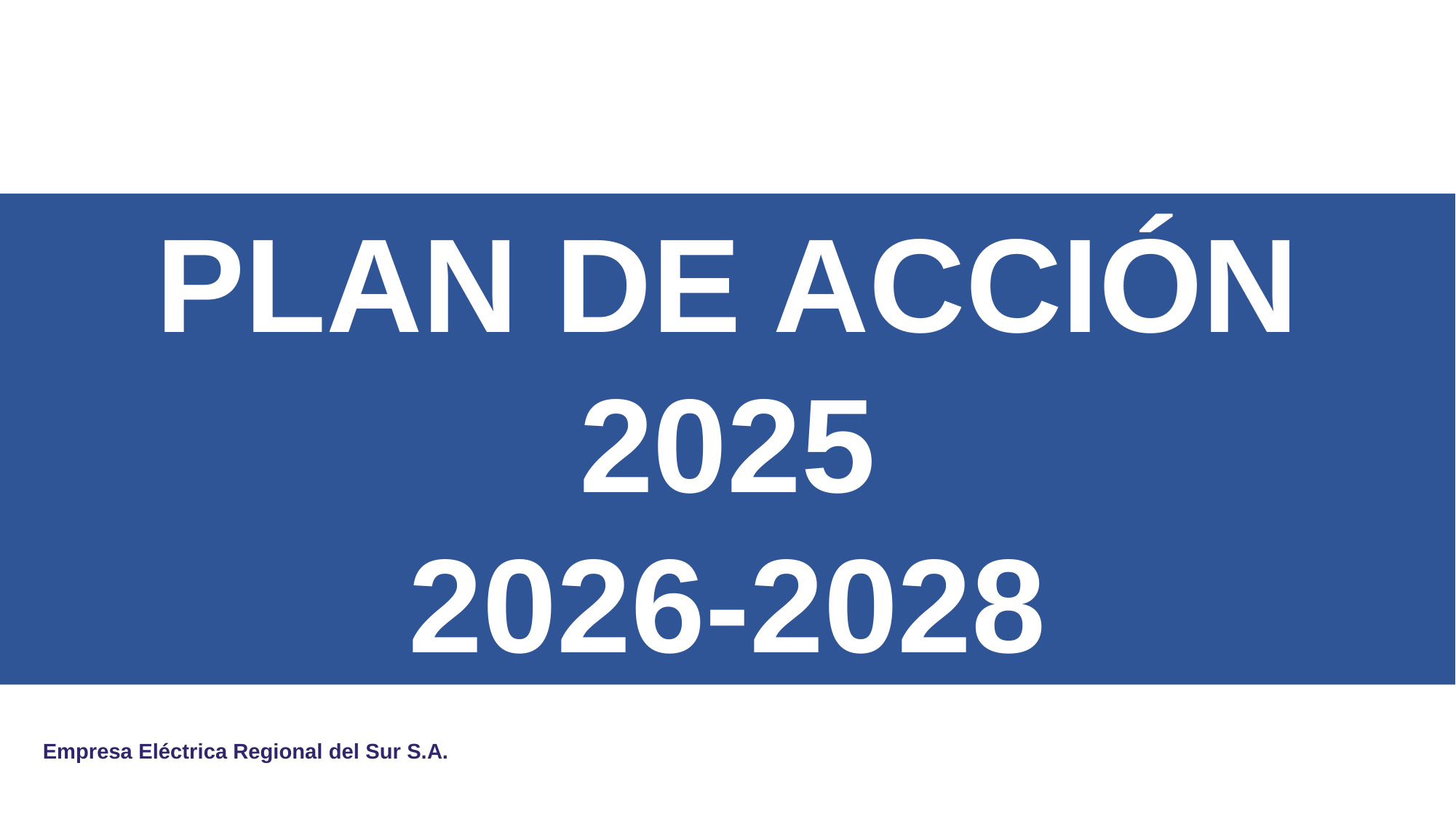

PLAN DE ACCIÓN
2025
2026-2028
Empresa Eléctrica Regional del Sur S.A.